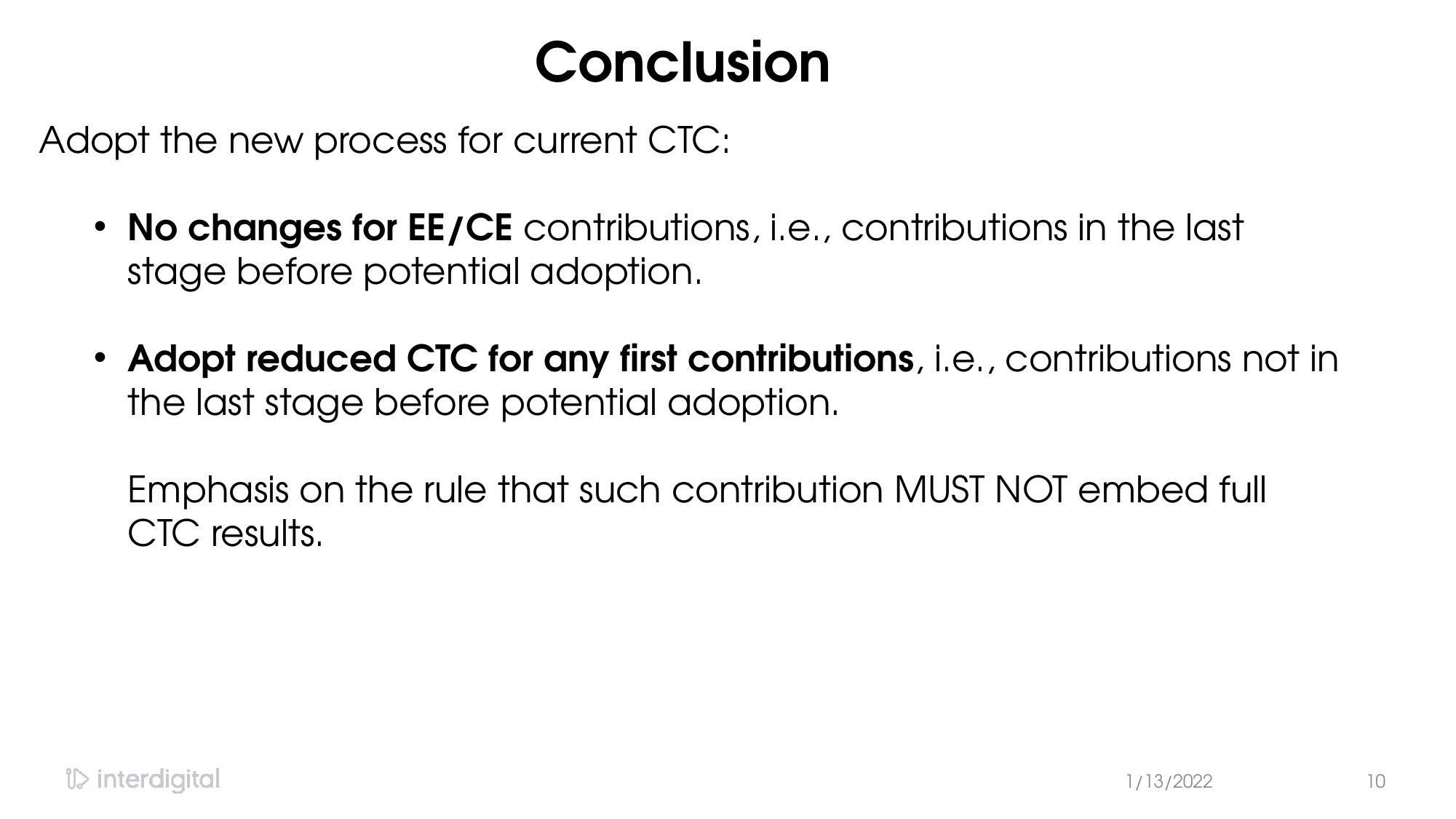

# Conclusion
Adopt the new process for current CTC:

No changes for EE/CE contributions, i.e., contributions in the last stage before potential adoption.

Adopt reduced CTC for any first contributions, i.e., contributions not in the last stage before potential adoption.
Emphasis on the rule that such contribution MUST NOT embed full CTC results.

1/13/2022
10